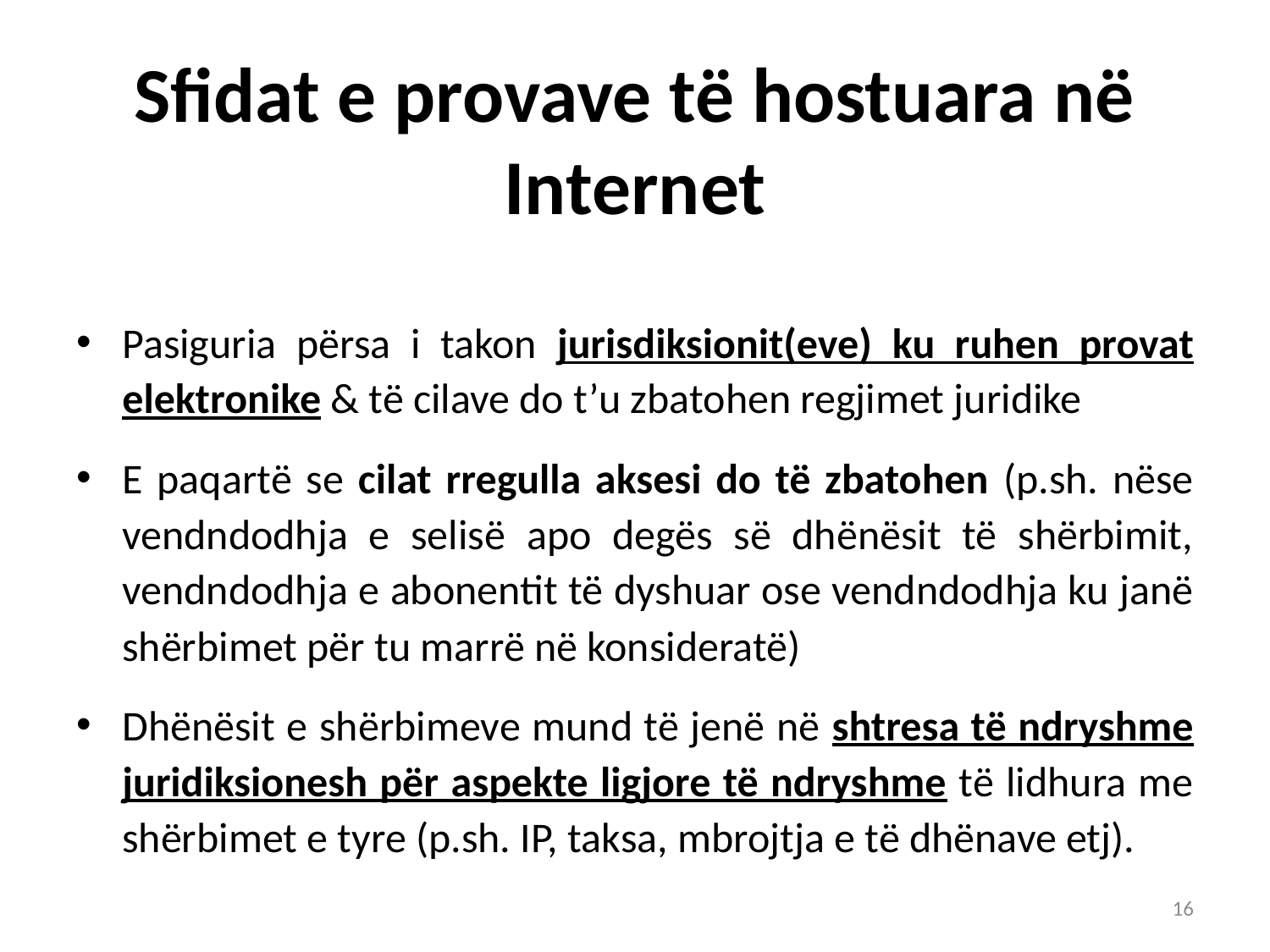

# Sfidat e provave të hostuara në Internet
Pasiguria përsa i takon jurisdiksionit(eve) ku ruhen provat elektronike & të cilave do t’u zbatohen regjimet juridike
E paqartë se cilat rregulla aksesi do të zbatohen (p.sh. nëse vendndodhja e selisë apo degës së dhënësit të shërbimit, vendndodhja e abonentit të dyshuar ose vendndodhja ku janë shërbimet për tu marrë në konsideratë)
Dhënësit e shërbimeve mund të jenë në shtresa të ndryshme juridiksionesh për aspekte ligjore të ndryshme të lidhura me shërbimet e tyre (p.sh. IP, taksa, mbrojtja e të dhënave etj).
16